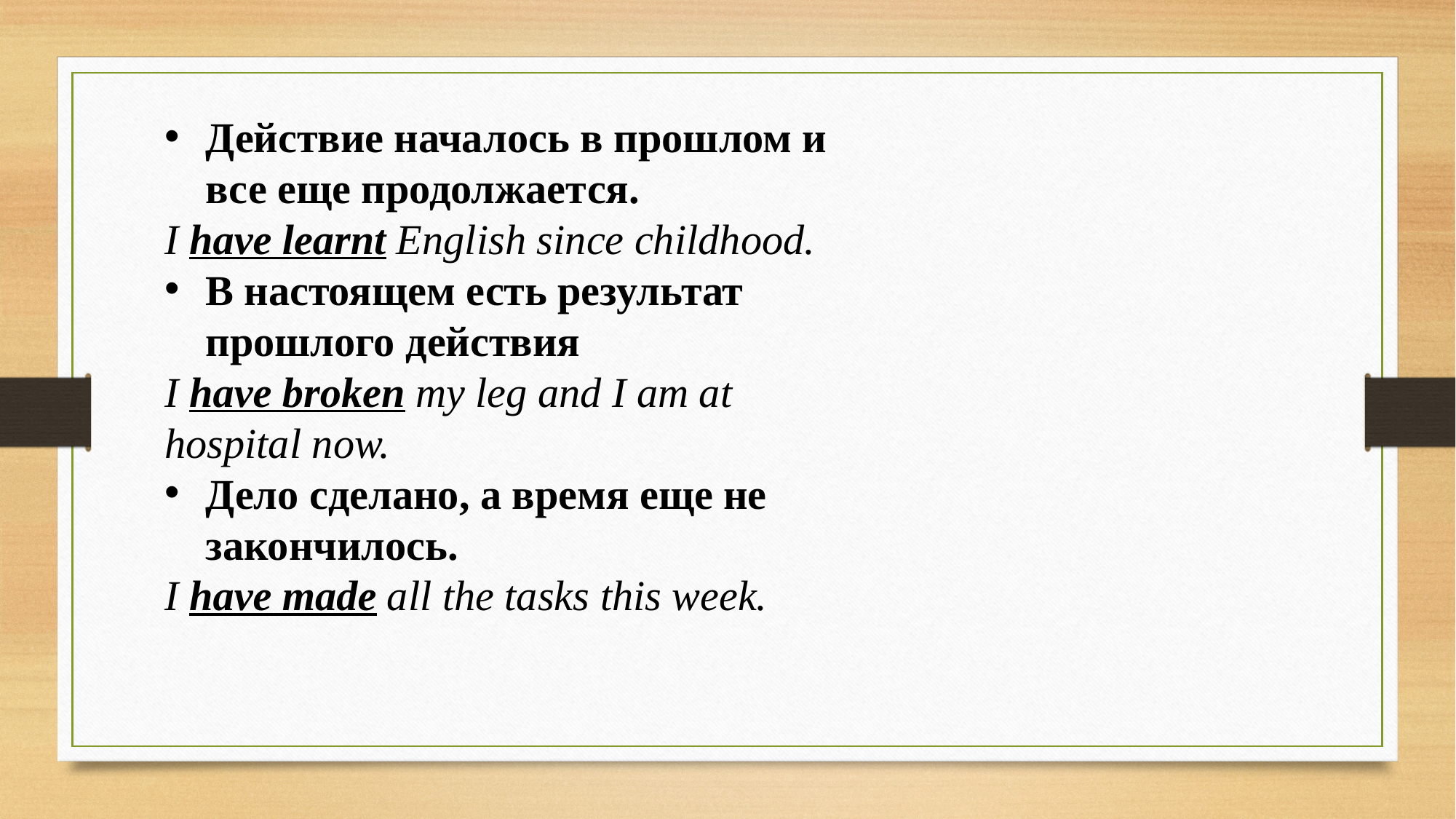

Действие началось в прошлом и все еще продолжается.
I have learnt English since childhood.
В настоящем есть результат прошлого действия
I have broken my leg and I am at hospital now.
Дело сделано, а время еще не закончилось.
I have made all the tasks this week.